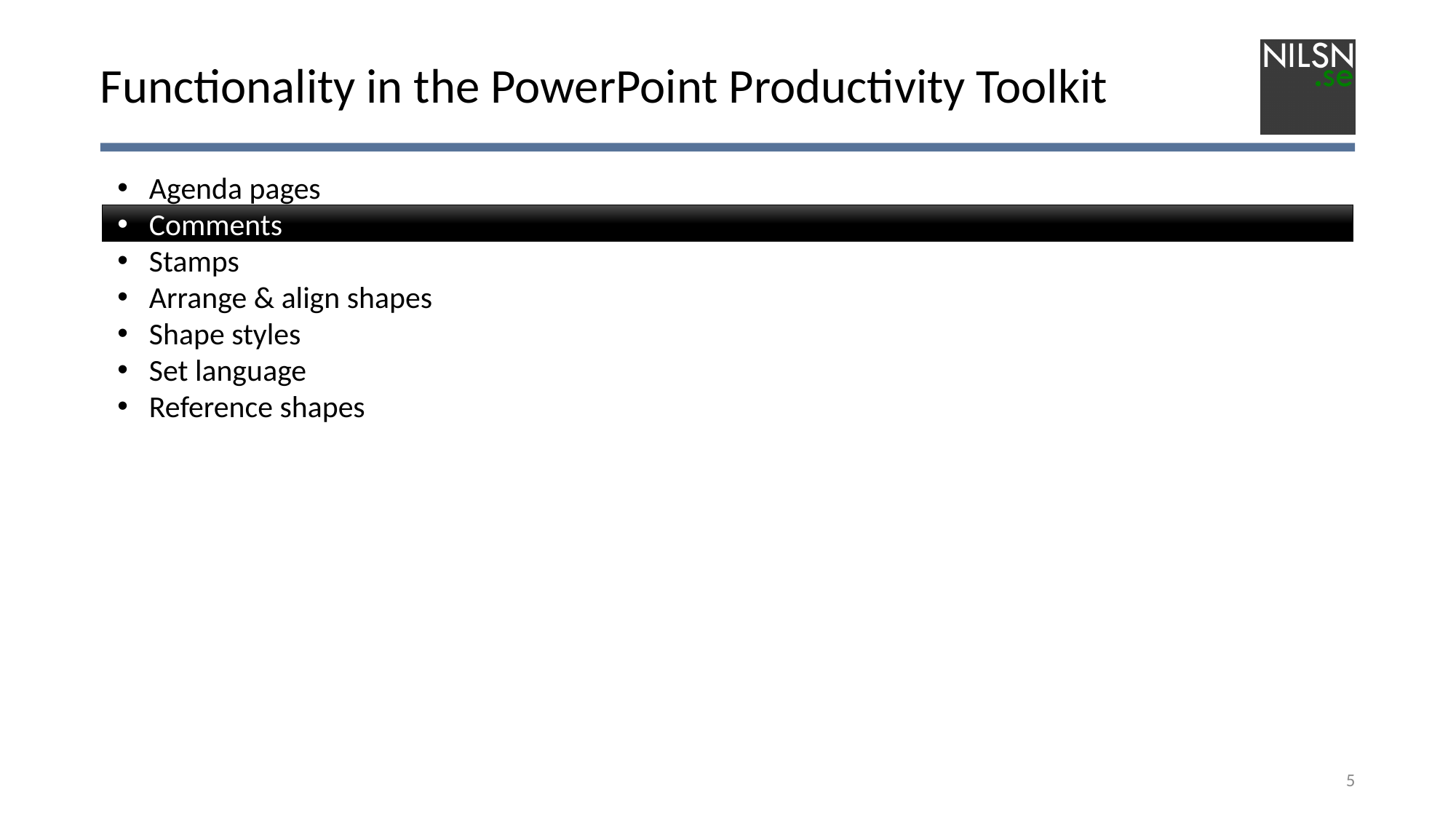

# Functionality in the PowerPoint Productivity Toolkit
Agenda pages
Comments
Stamps
Arrange & align shapes
Shape styles
Set language
Reference shapes

5